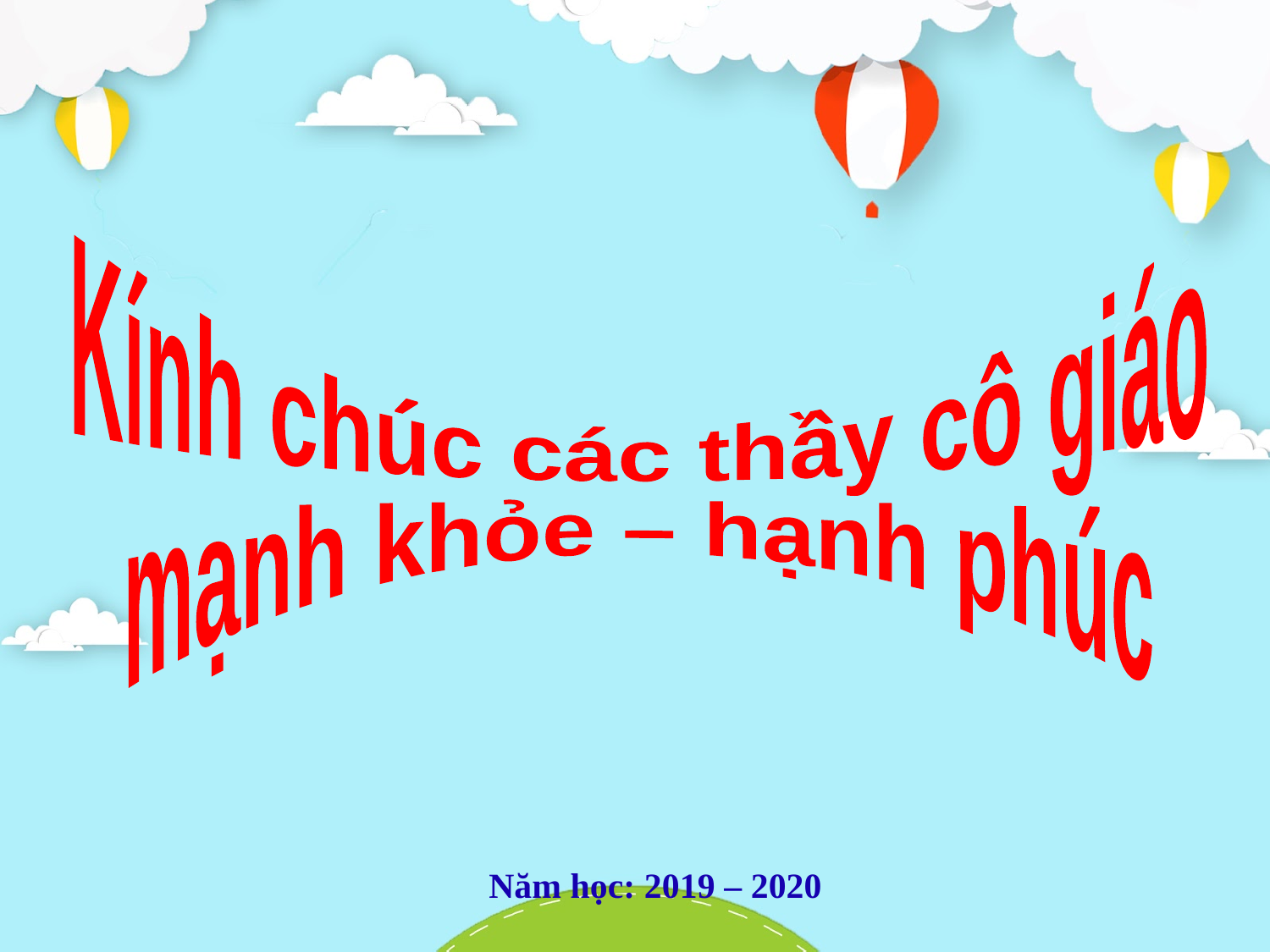

Kính chúc các thầy cô giáo
mạnh khỏe – hạnh phúc
Năm học: 2019 – 2020